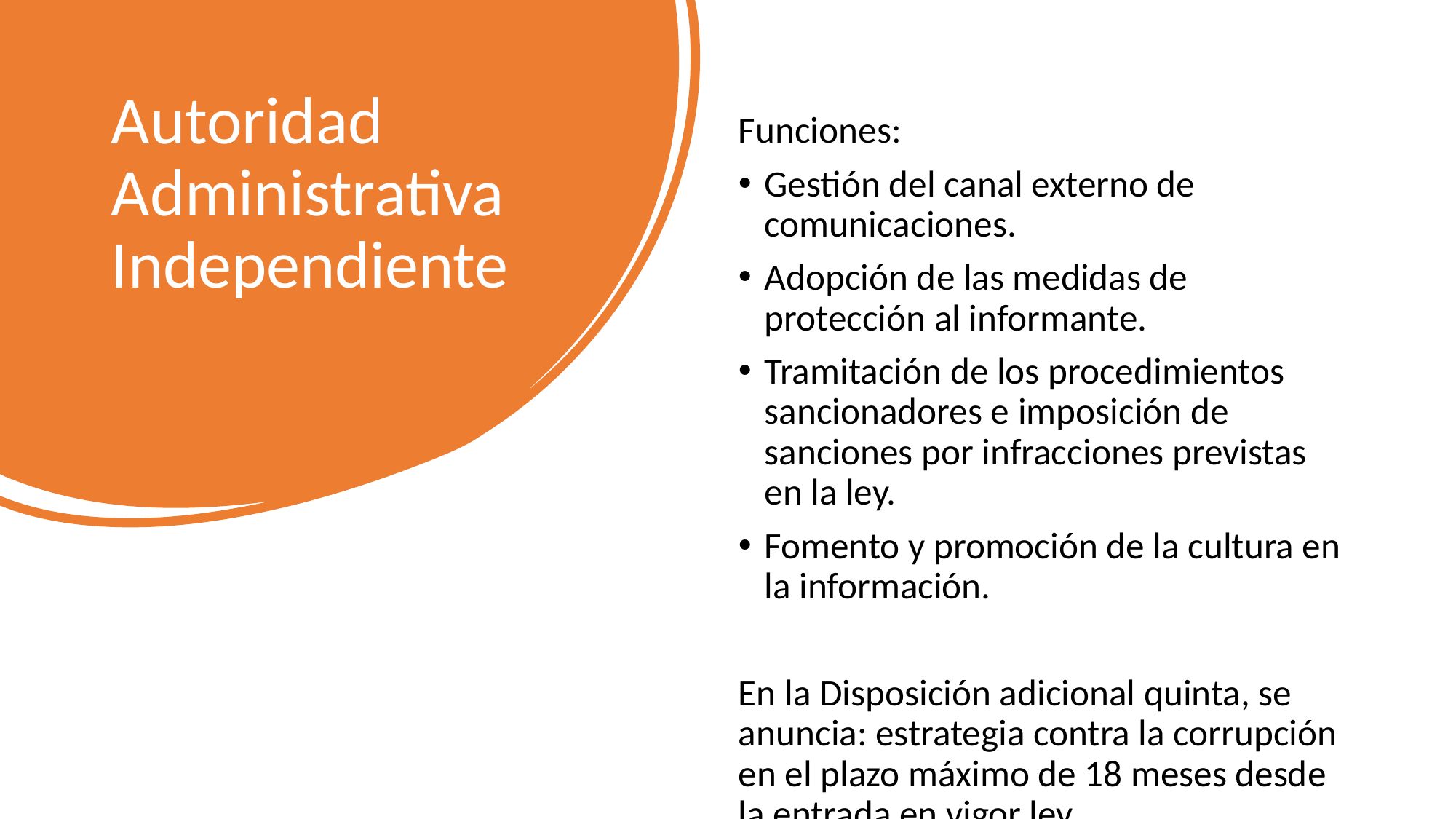

# Autoridad Administrativa Independiente
Funciones:
Gestión del canal externo de comunicaciones.
Adopción de las medidas de protección al informante.
Tramitación de los procedimientos sancionadores e imposición de sanciones por infracciones previstas en la ley.
Fomento y promoción de la cultura en la información.

En la Disposición adicional quinta, se anuncia: estrategia contra la corrupción en el plazo máximo de 18 meses desde la entrada en vigor ley.